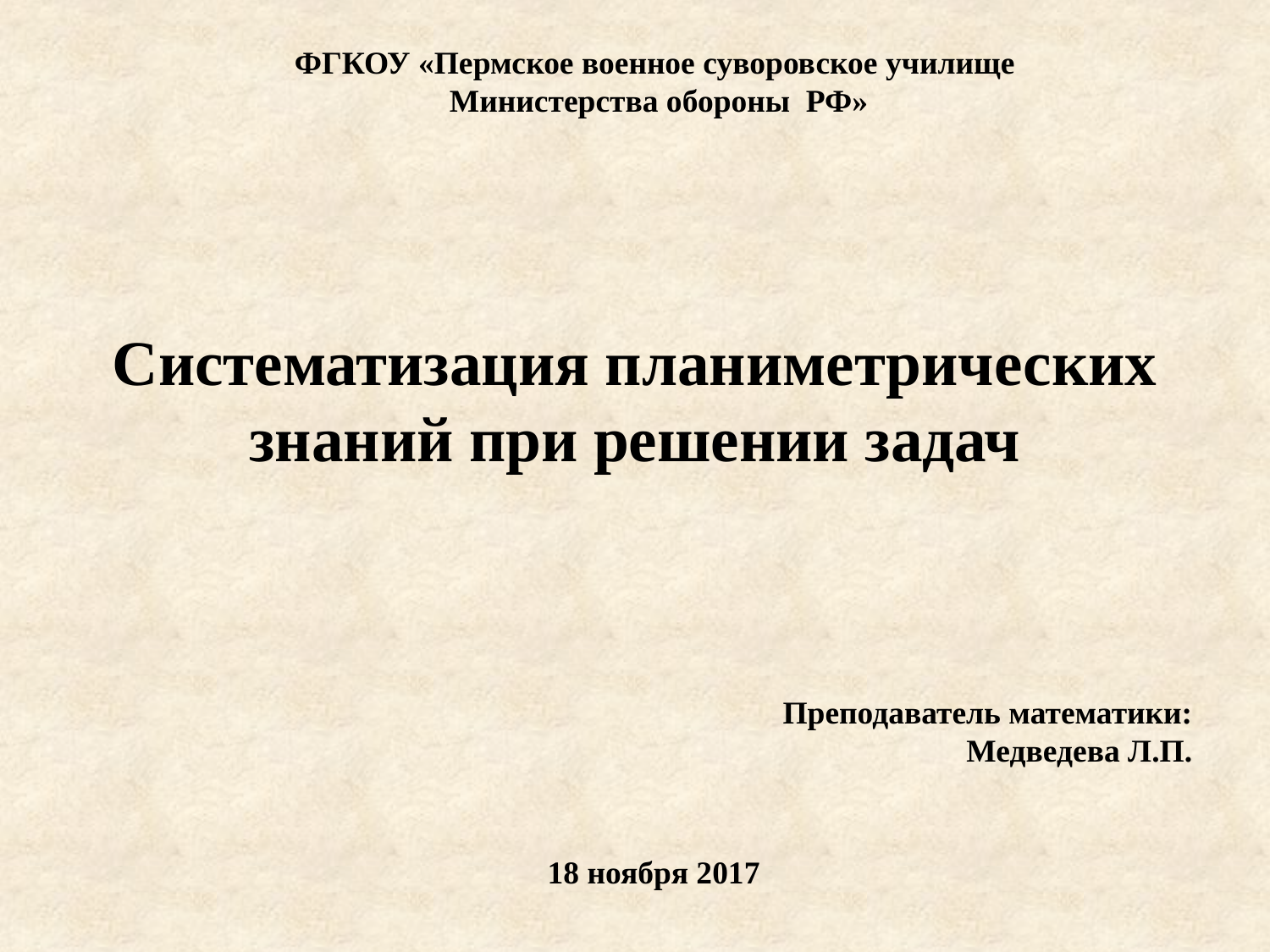

ФГКОУ «Пермское военное суворовское училище
 Министерства обороны  РФ»
# Систематизация планиметрических знаний при решении задач
Преподаватель математики: Медведева Л.П.
18 ноября 2017